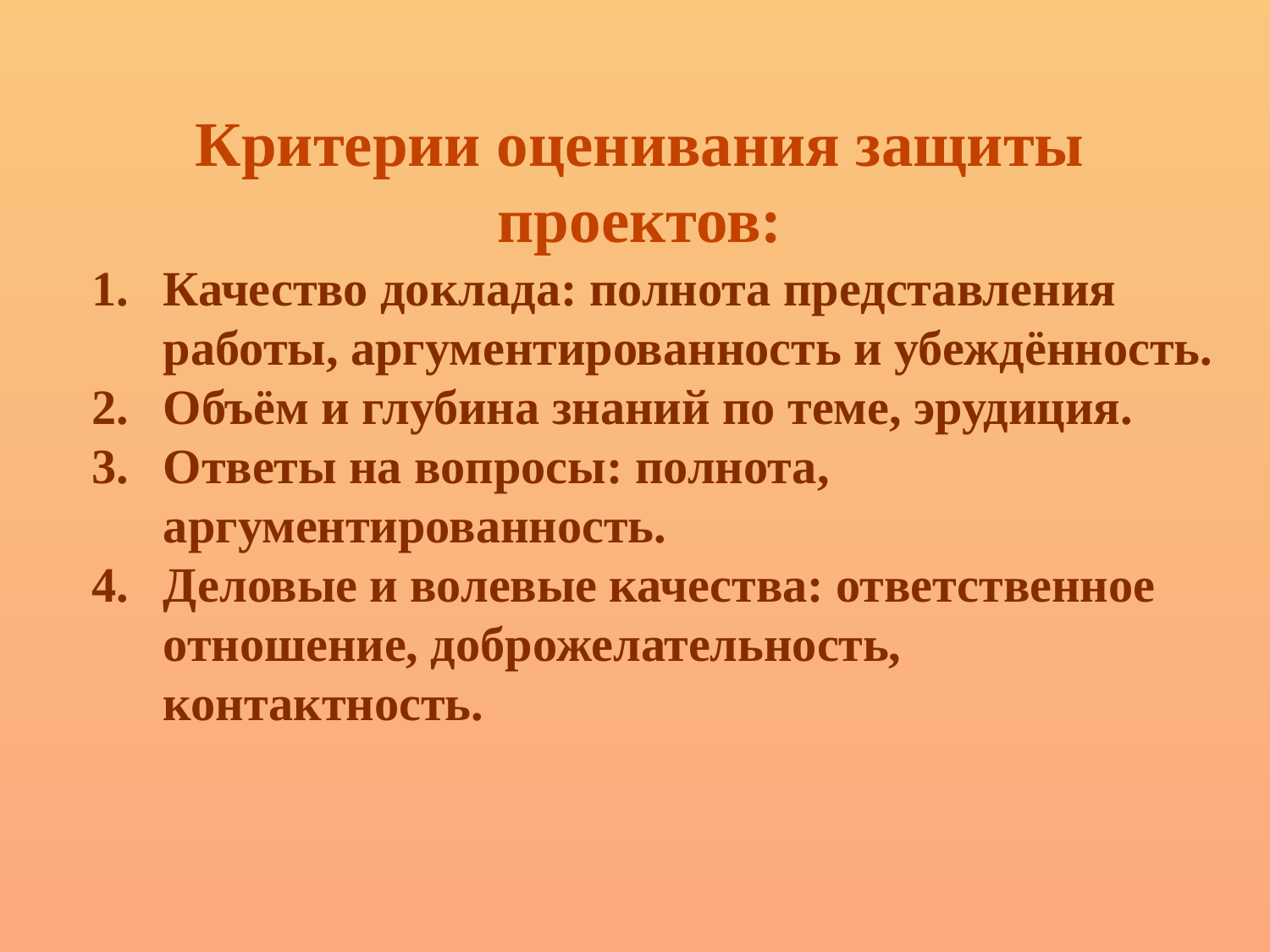

Критерии оценивания защиты проектов:
Качество доклада: полнота представления работы, аргументированность и убеждённость.
Объём и глубина знаний по теме, эрудиция.
Ответы на вопросы: полнота, аргументированность.
Деловые и волевые качества: ответственное отношение, доброжелательность, контактность.